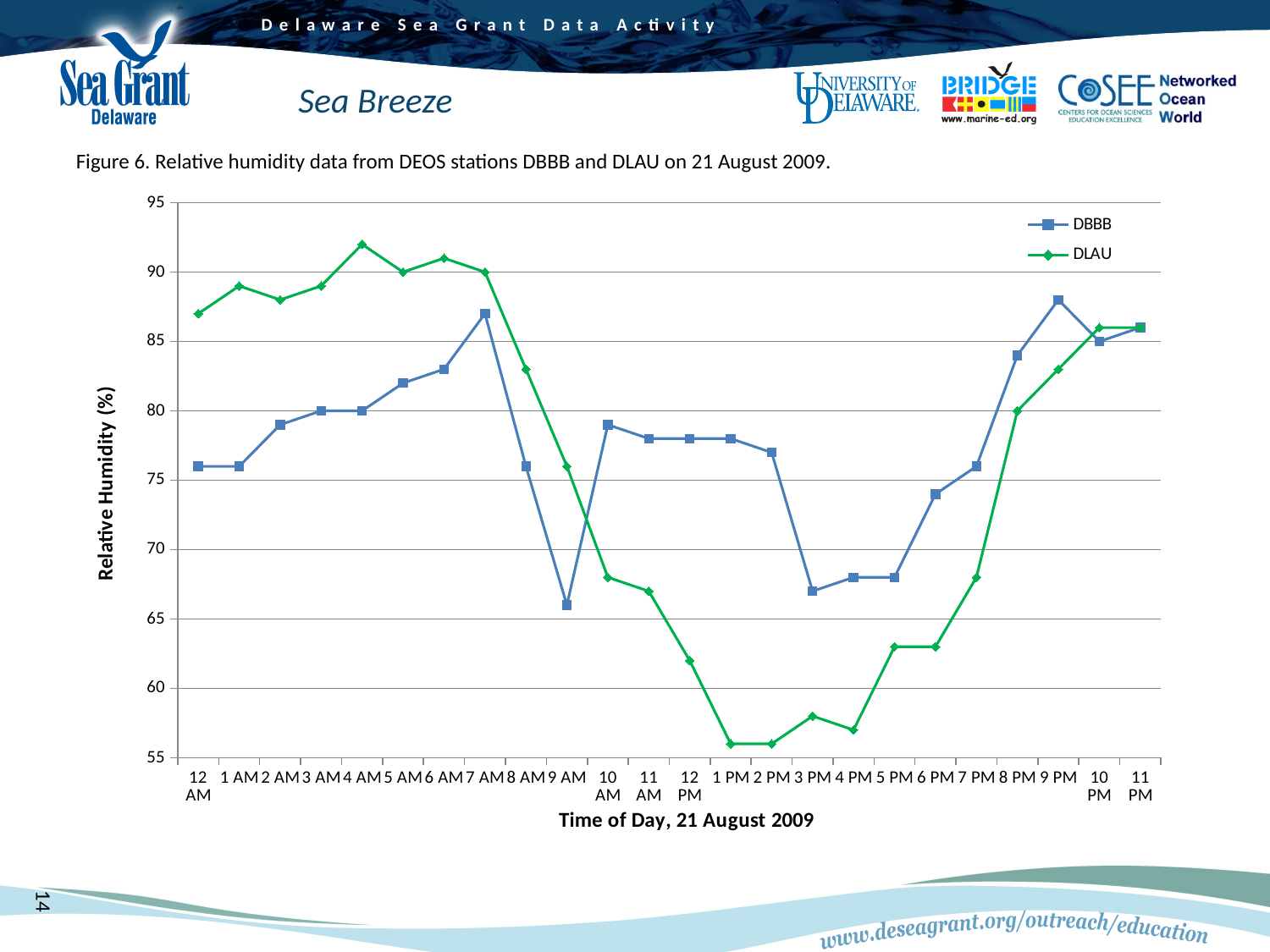

Figure 6. Relative humidity data from DEOS stations DBBB and DLAU on 21 August 2009.

### Chart

| Category |  |  |
|---|---|---|
| 12 AM | 76.0 | 87.0 |
| 1 AM | 76.0 | 89.0 |
| 2 AM | 79.0 | 88.0 |
| 3 AM | 80.0 | 89.0 |
| 4 AM | 80.0 | 92.0 |
| 5 AM | 82.0 | 90.0 |
| 6 AM | 83.0 | 91.0 |
| 7 AM | 87.0 | 90.0 |
| 8 AM | 76.0 | 83.0 |
| 9 AM | 66.0 | 76.0 |
| 10 AM | 79.0 | 68.0 |
| 11 AM | 78.0 | 67.0 |
| 12 PM | 78.0 | 62.0 |
| 1 PM | 78.0 | 56.0 |
| 2 PM | 77.0 | 56.0 |
| 3 PM | 67.0 | 58.0 |
| 4 PM | 68.0 | 57.0 |
| 5 PM | 68.0 | 63.0 |
| 6 PM | 74.0 | 63.0 |
| 7 PM | 76.0 | 68.0 |
| 8 PM | 84.0 | 80.0 |
| 9 PM | 88.0 | 83.0 |
| 10 PM | 85.0 | 86.0 |
| 11 PM | 86.0 | 86.0 |
14